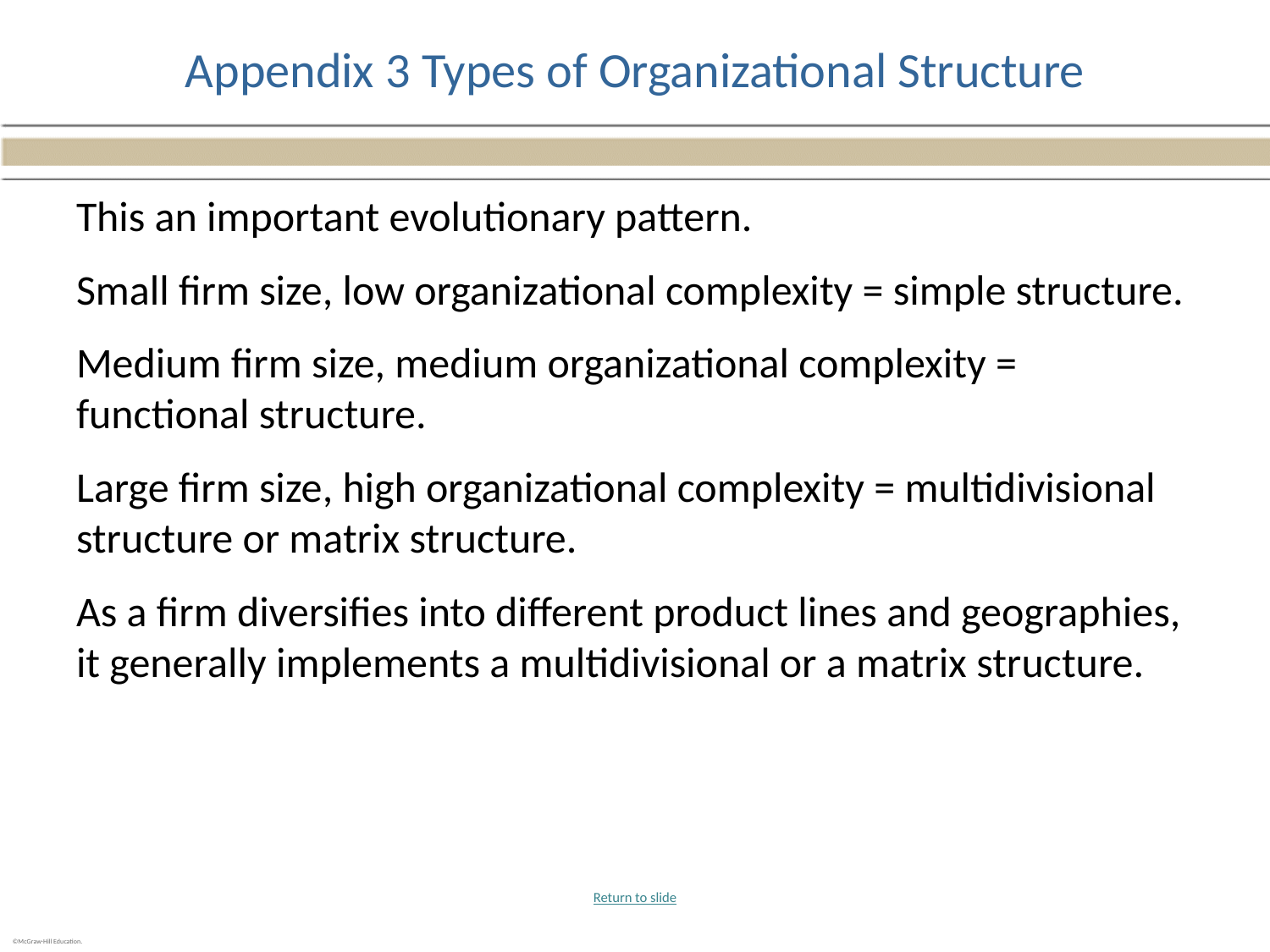

# Appendix 3 Types of Organizational Structure
This an important evolutionary pattern.
Small firm size, low organizational complexity = simple structure.
Medium firm size, medium organizational complexity = functional structure.
Large firm size, high organizational complexity = multidivisional structure or matrix structure.
As a firm diversifies into different product lines and geographies, it generally implements a multidivisional or a matrix structure.
Return to slide